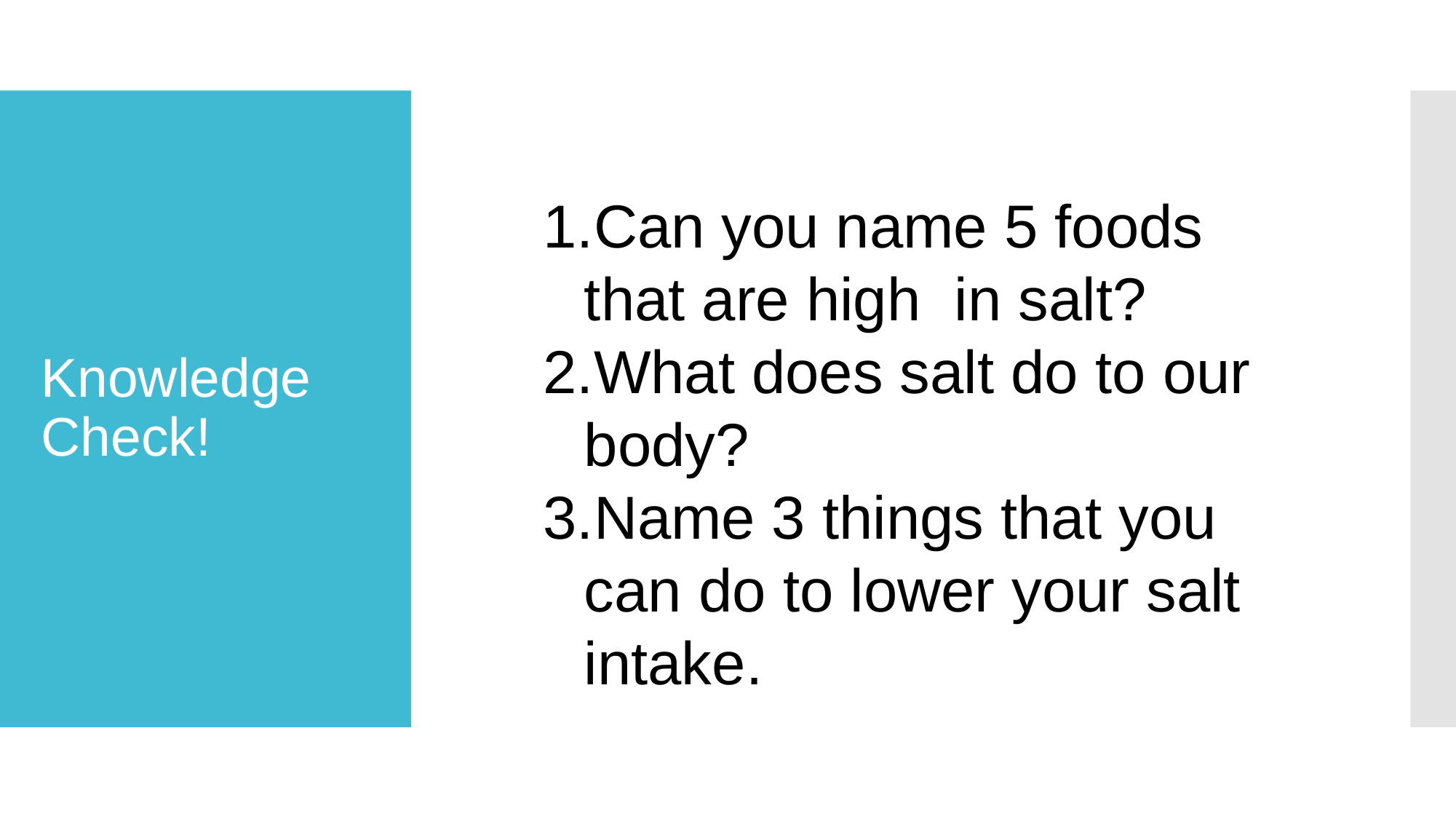

# Knowledge Check!
Can you name 5 foods that are high  in salt?
What does salt do to our body?
Name 3 things that you can do to lower your salt intake.